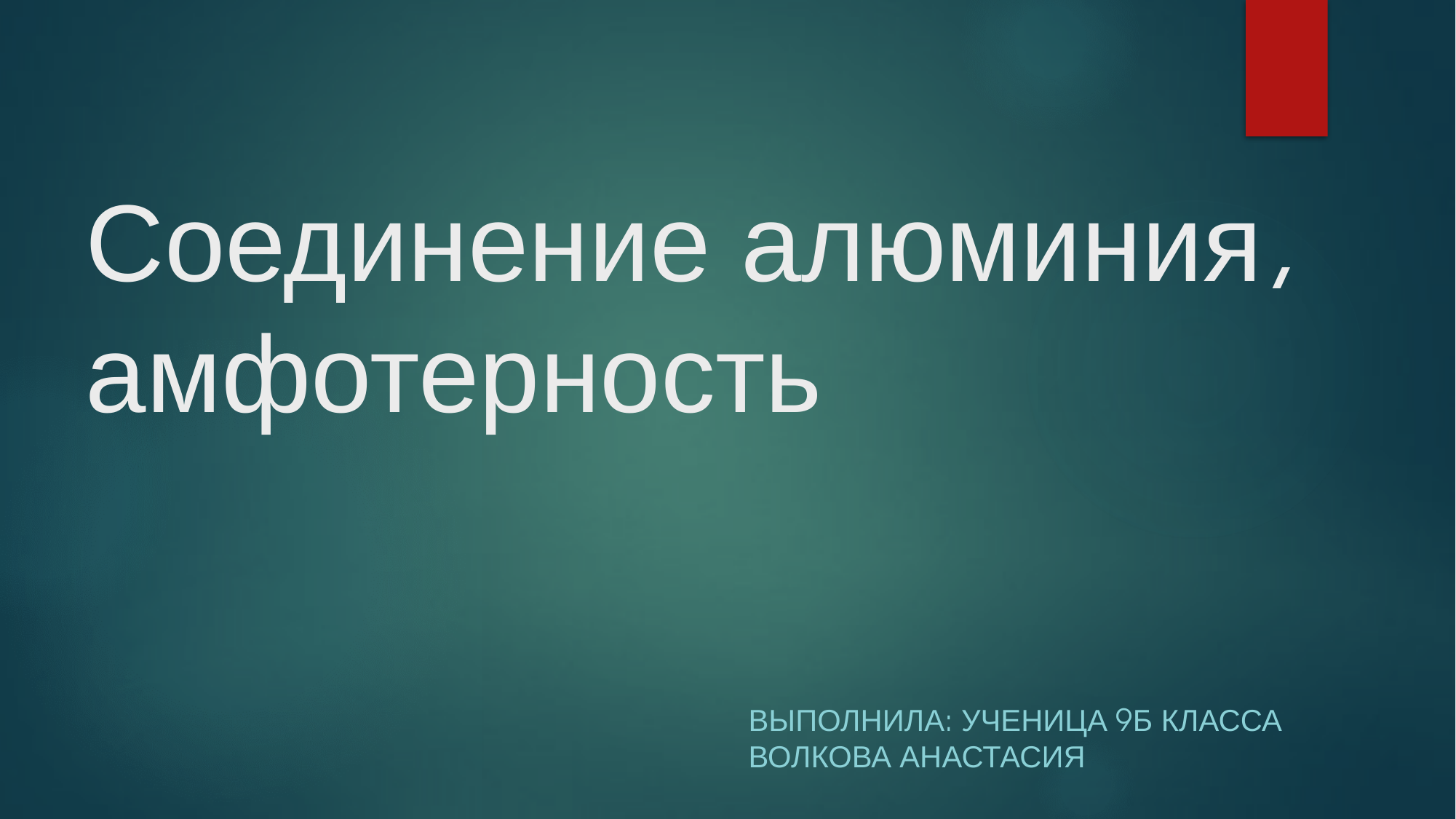

# Соединение алюминия, амфотерность
Выполнила: ученица 9Б класса Волкова Анастасия